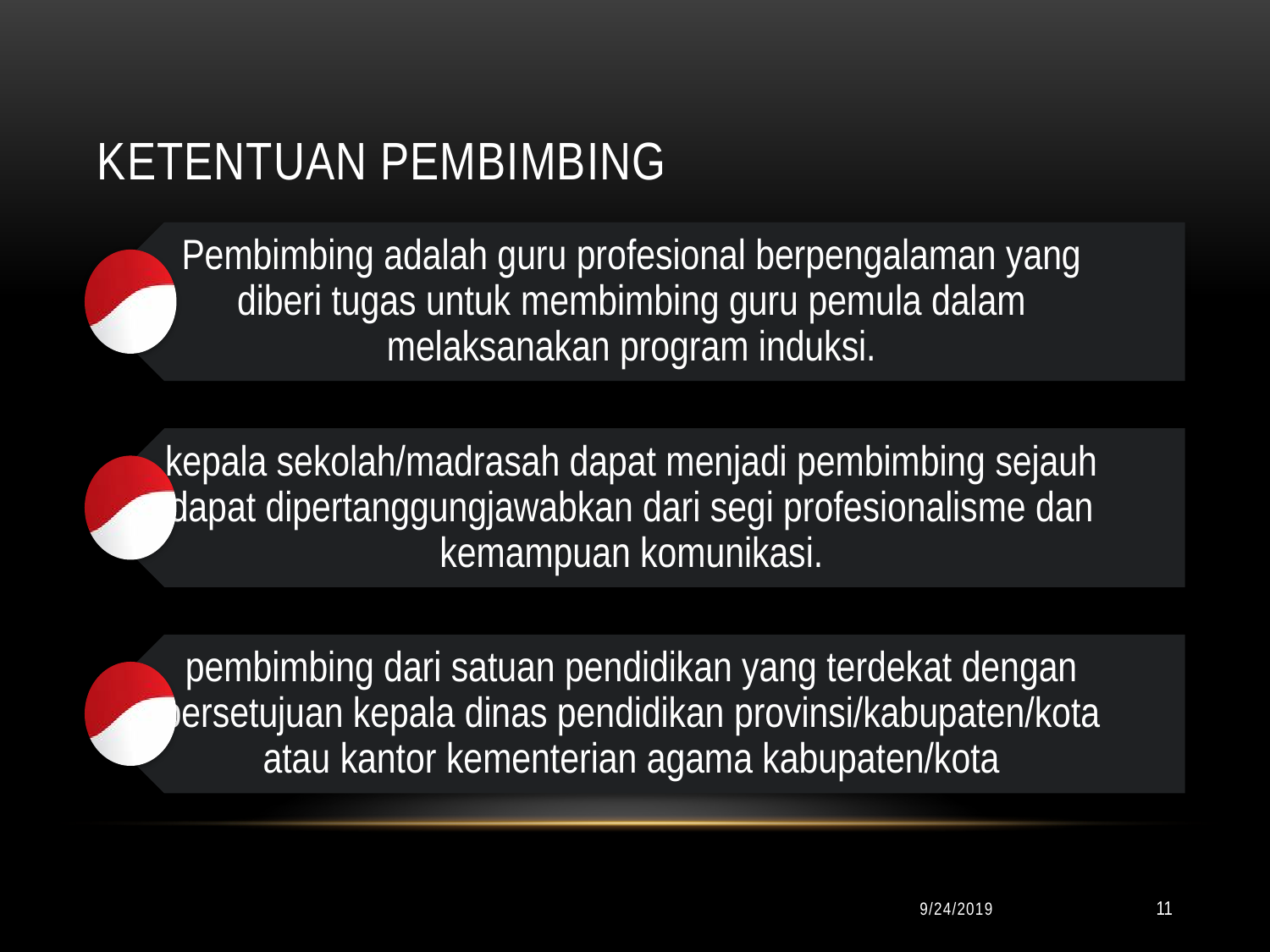

# KETENTUAN PEMBIMBING
Pembimbing adalah guru profesional berpengalaman yang diberi tugas untuk membimbing guru pemula dalam melaksanakan program induksi.
kepala sekolah/madrasah dapat menjadi pembimbing sejauh dapat dipertanggungjawabkan dari segi profesionalisme dan kemampuan komunikasi.
pembimbing dari satuan pendidikan yang terdekat dengan persetujuan kepala dinas pendidikan provinsi/kabupaten/kota atau kantor kementerian agama kabupaten/kota
9/24/2019
11